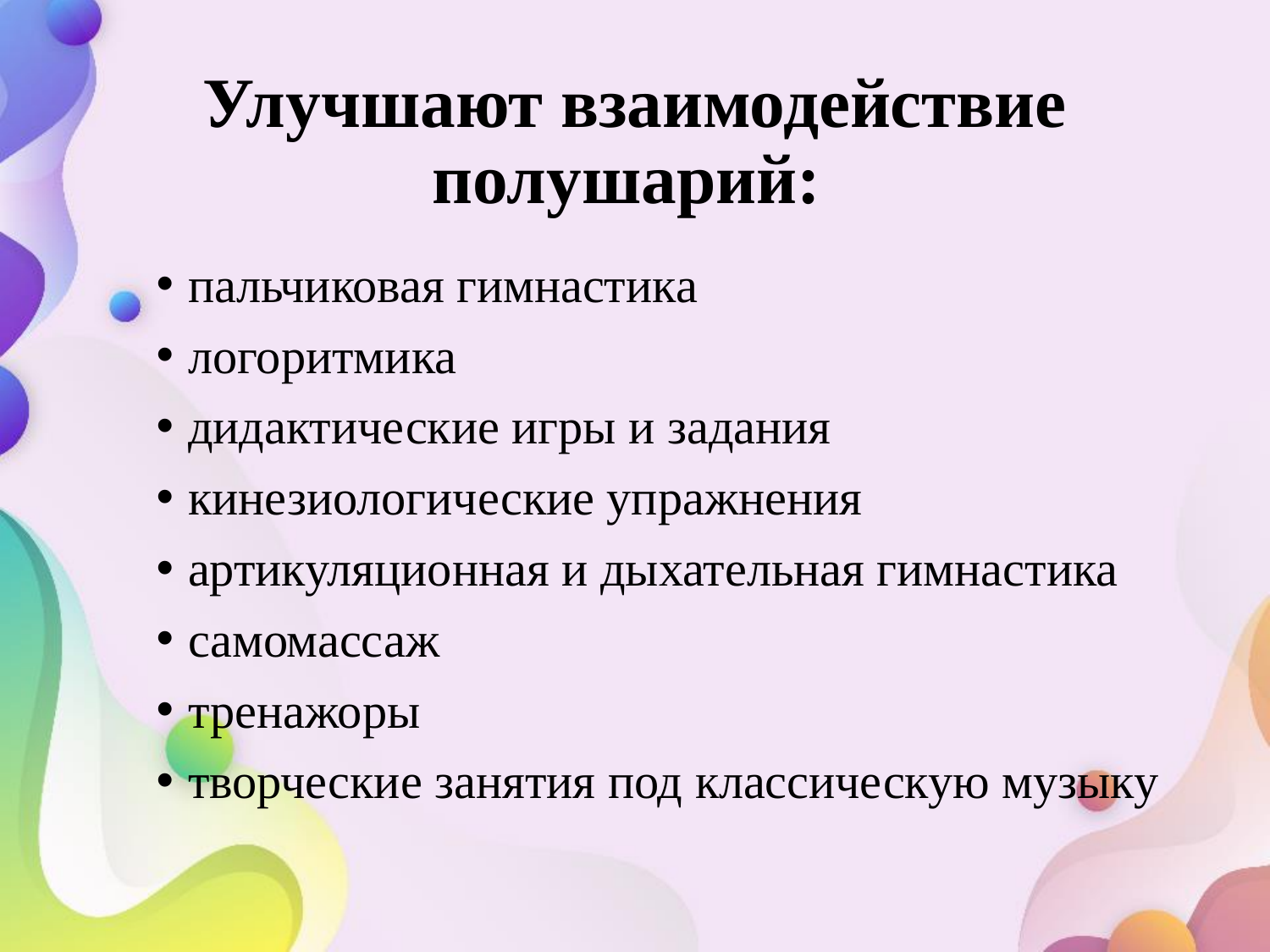

# Улучшают взаимодействие полушарий:
пальчиковая гимнастика
логоритмика
дидактические игры и задания
кинезиологические упражнения
артикуляционная и дыхательная гимнастика
самомассаж
тренажоры
творческие занятия под классическую музыку